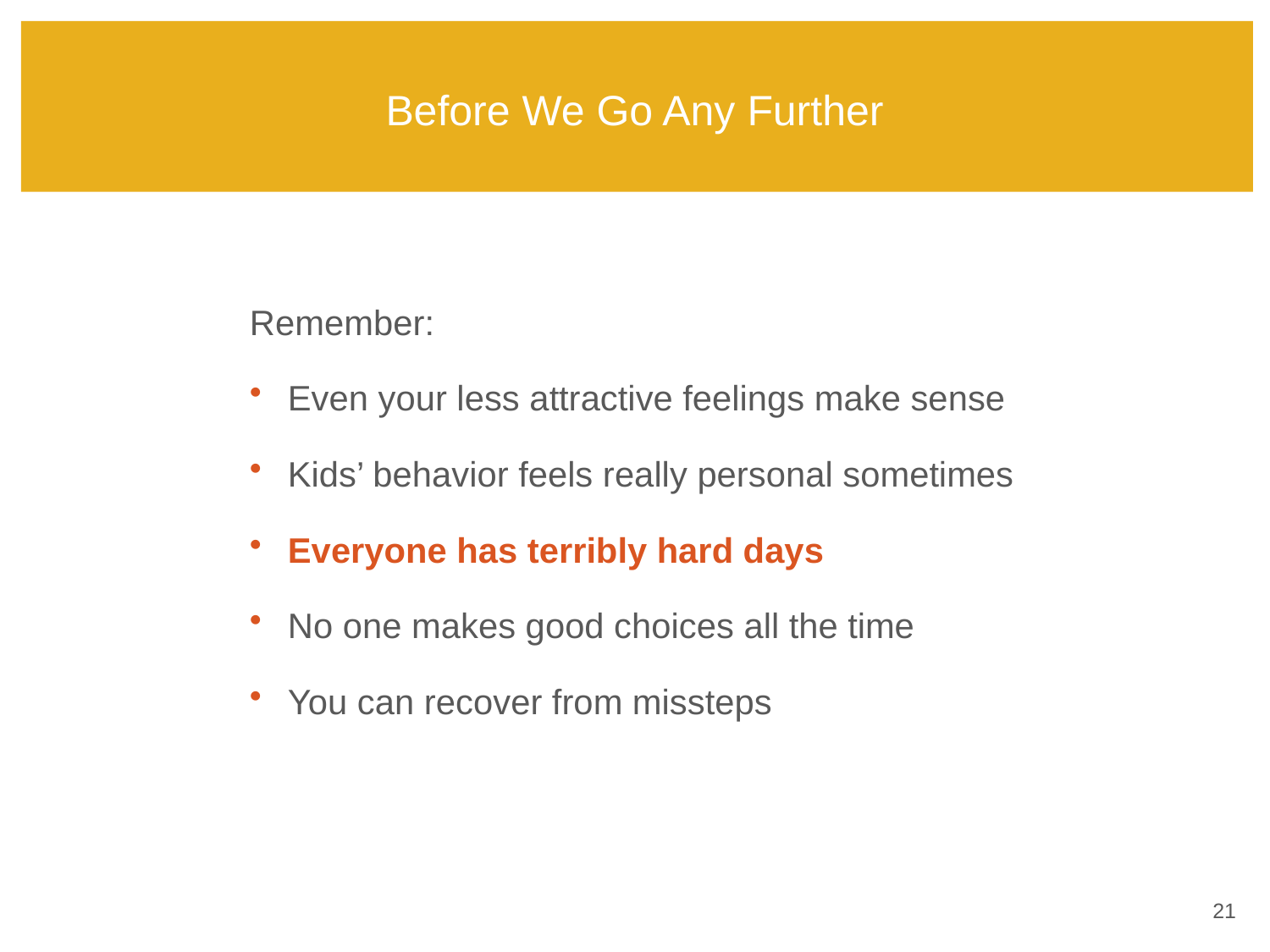

# Before We Go Any Further
Remember:
Even your less attractive feelings make sense
Kids’ behavior feels really personal sometimes
Everyone has terribly hard days
No one makes good choices all the time
You can recover from missteps
21